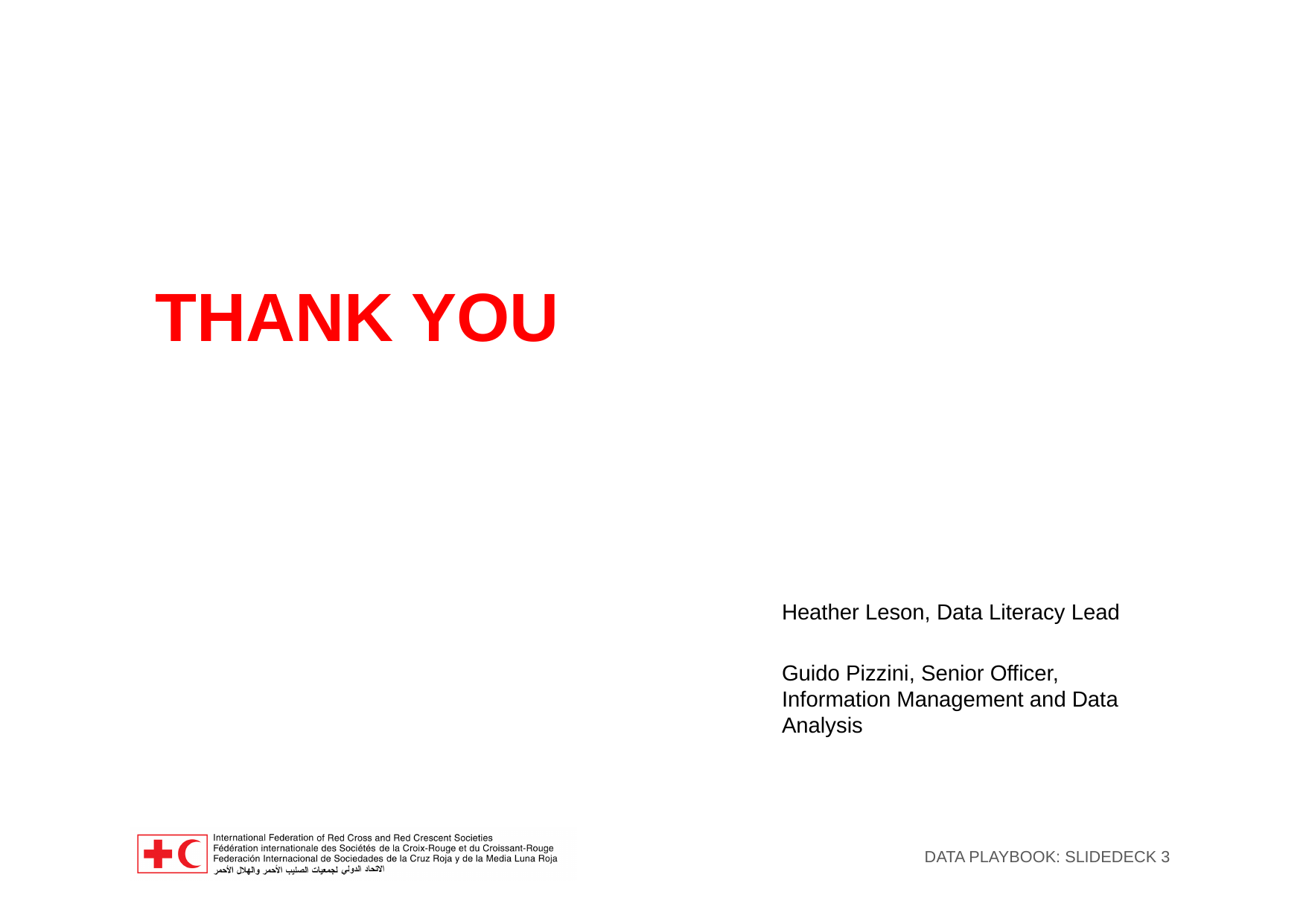

Heather Leson, Data Literacy Lead

Guido Pizzini, Senior Officer, Information Management and Data Analysis